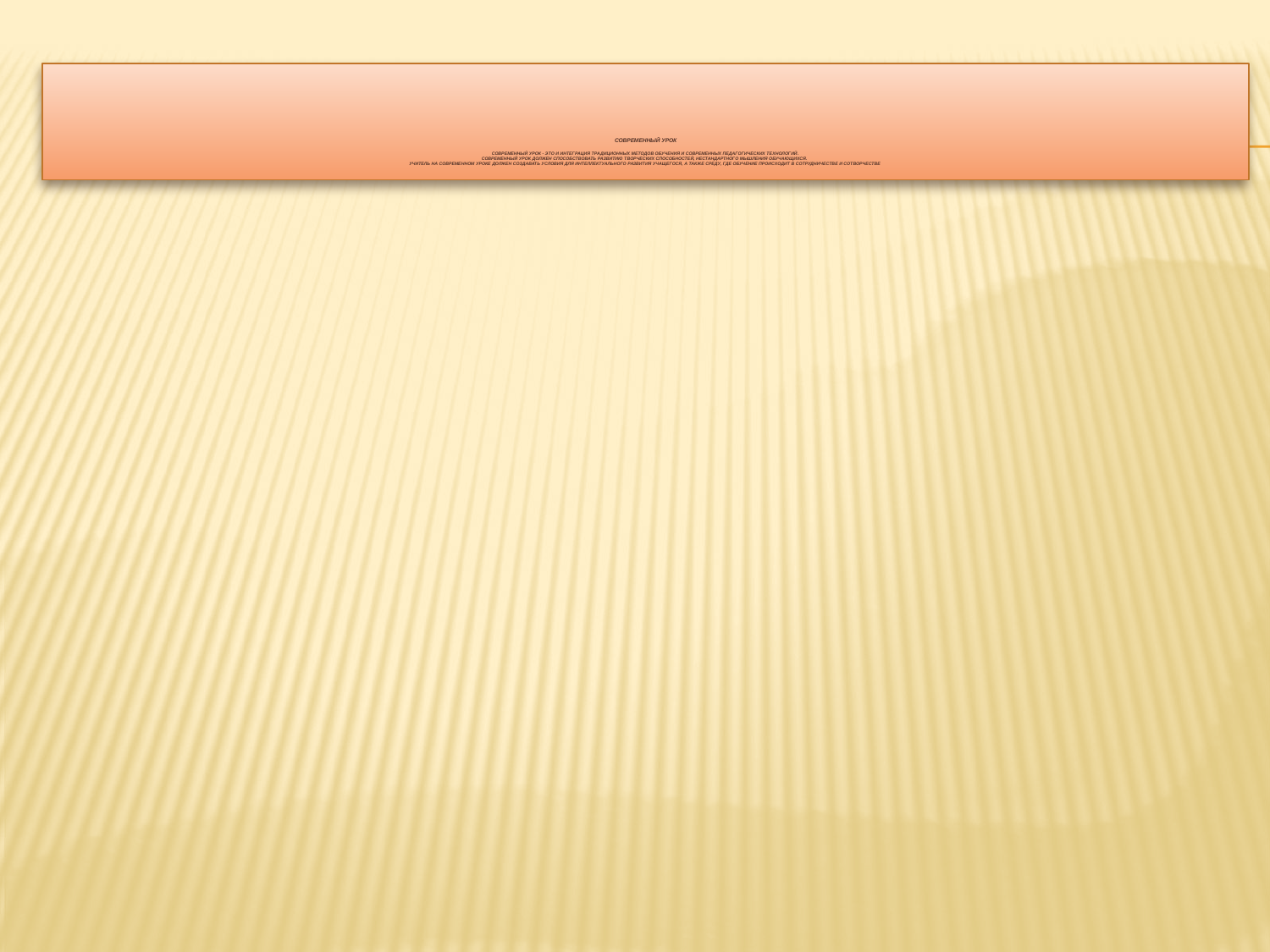

# Современный урок Современный урок - это и интеграция традиционных методов обучения и современных педагогических технологий. Современный урок должен способствовать развитию творческих способностей, нестандартного мышления обучающихся. Учитель на современном уроке должен создавать условия для интеллектуального развития учащегося, а также среду, где обучение происходит в сотрудничестве и сотворчестве